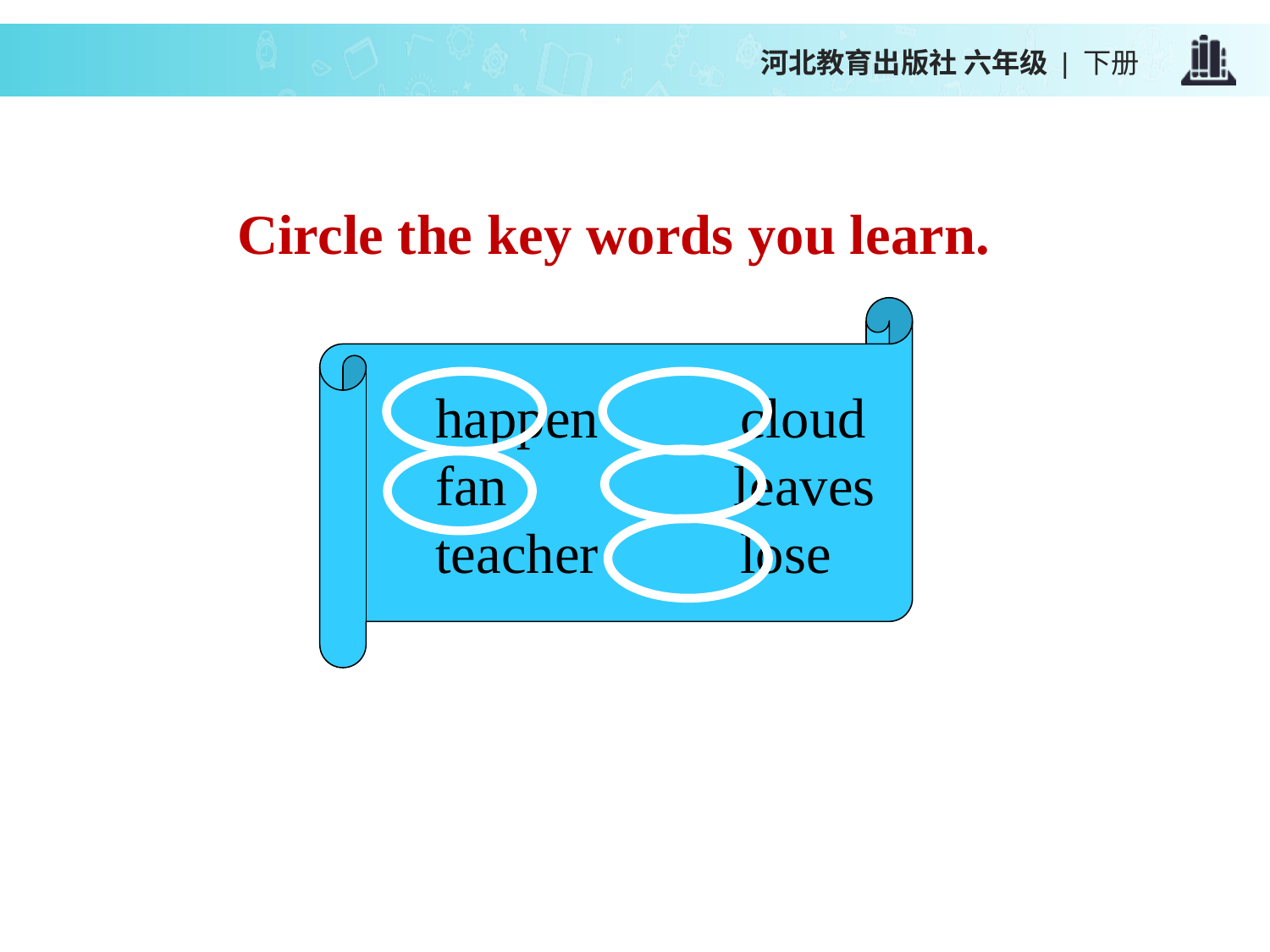

Circle the key words you learn.
    happen          cloud
    fan                leaves
    teacher          lose